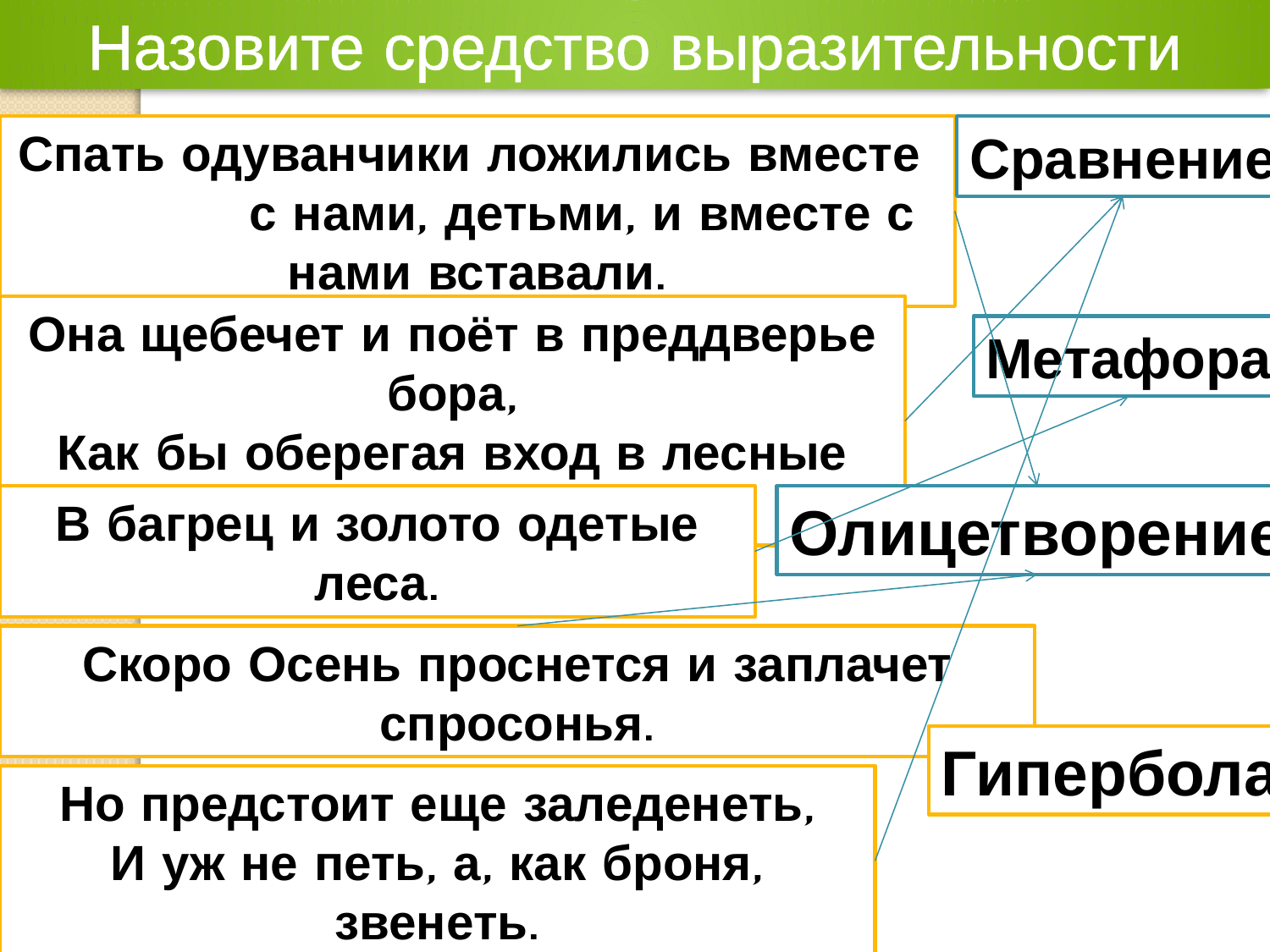

Назовите средство выразительности
Спать одуванчики ложились вместе               с нами, детьми, и вместе с нами вставали.
Сравнение
Она щебечет и поёт в преддверье бора,
Как бы оберегая вход в лесные норы.
Метафора
В багрец и золото одетые леса.
Олицетворение
Скоро Осень проснется и заплачет спросонья.
Гипербола
Но предстоит еще заледенеть,
И уж не петь, а, как броня, звенеть.